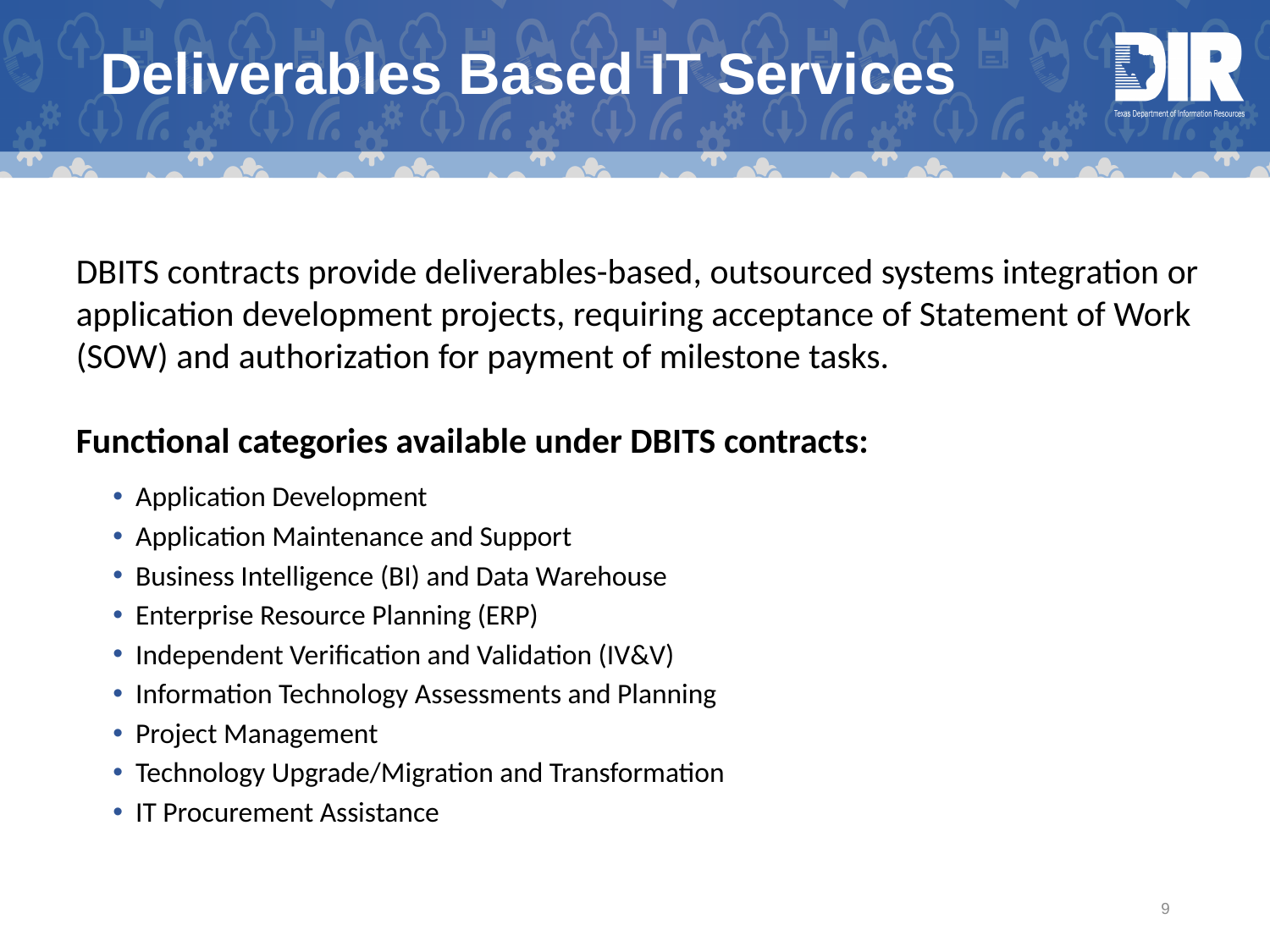

# Deliverables Based IT Services
DBITS contracts provide deliverables-based, outsourced systems integration or application development projects, requiring acceptance of Statement of Work (SOW) and authorization for payment of milestone tasks.

Functional categories available under DBITS contracts:
Application Development
Application Maintenance and Support
Business Intelligence (BI) and Data Warehouse
Enterprise Resource Planning (ERP)
Independent Verification and Validation (IV&V)
Information Technology Assessments and Planning
Project Management
Technology Upgrade/Migration and Transformation
IT Procurement Assistance

9